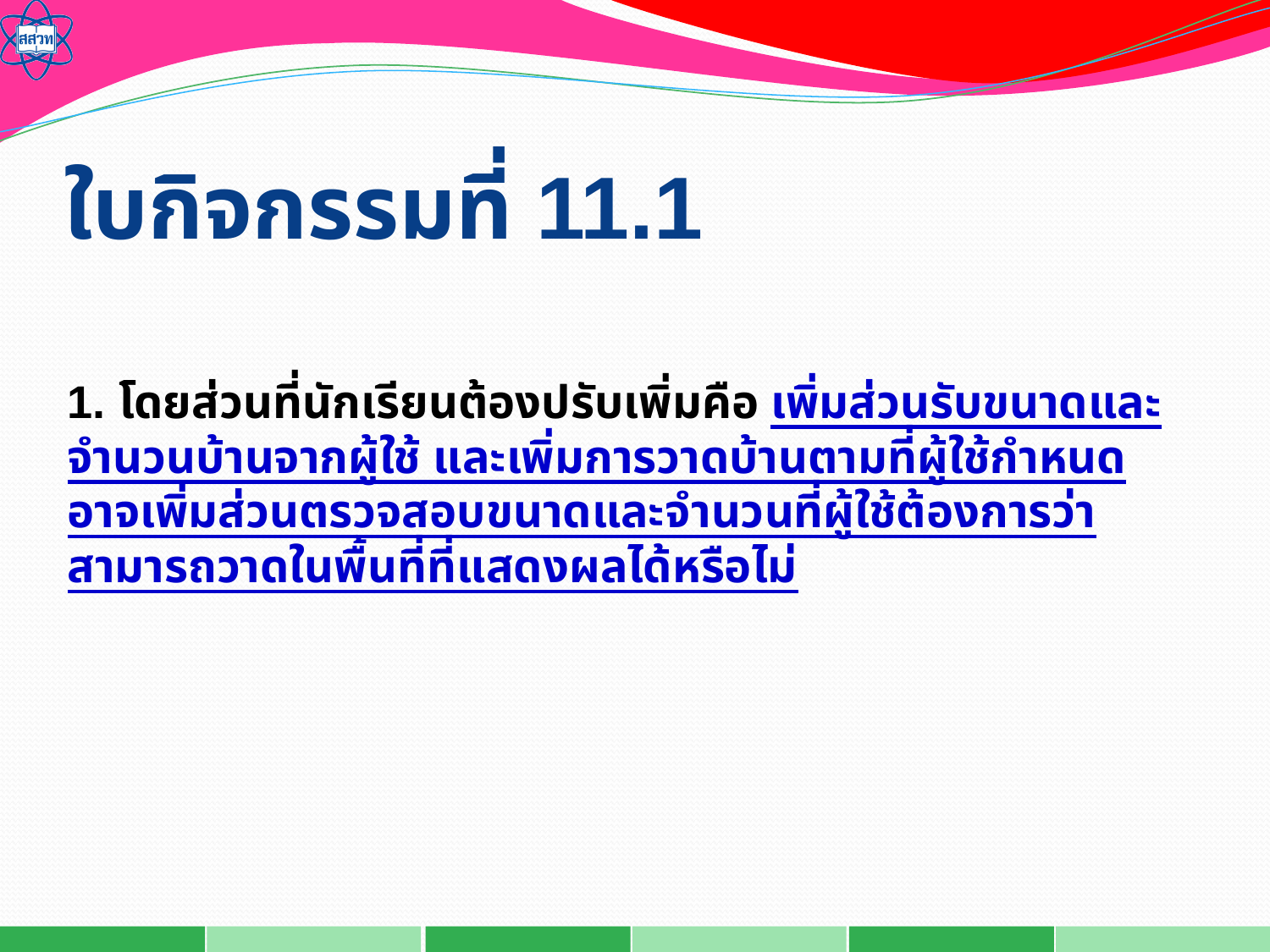

# ใบกิจกรรมที่ 11.1
1. โดยส่วนที่นักเรียนต้องปรับเพิ่มคือ เพิ่มส่วนรับขนาดและจำนวนบ้านจากผู้ใช้ และเพิ่มการวาดบ้านตามที่ผู้ใช้กำหนด อาจเพิ่มส่วนตรวจสอบขนาดและจำนวนที่ผู้ใช้ต้องการว่าสามารถวาดในพื้นที่ที่แสดงผลได้หรือไม่